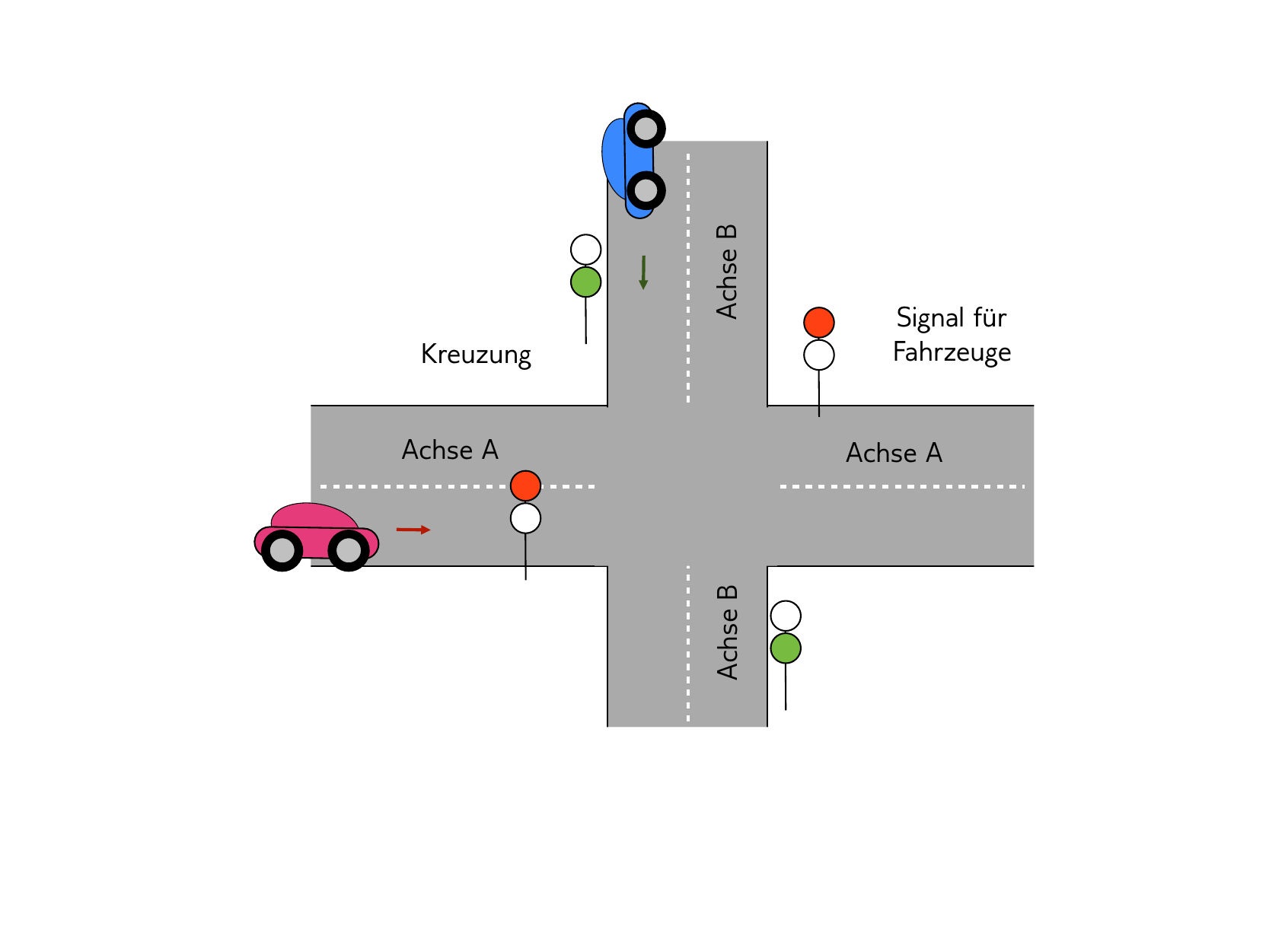

Achse B

Signal für Fahrzeuge

Kreuzung

Achse A
Achse A

Achse B